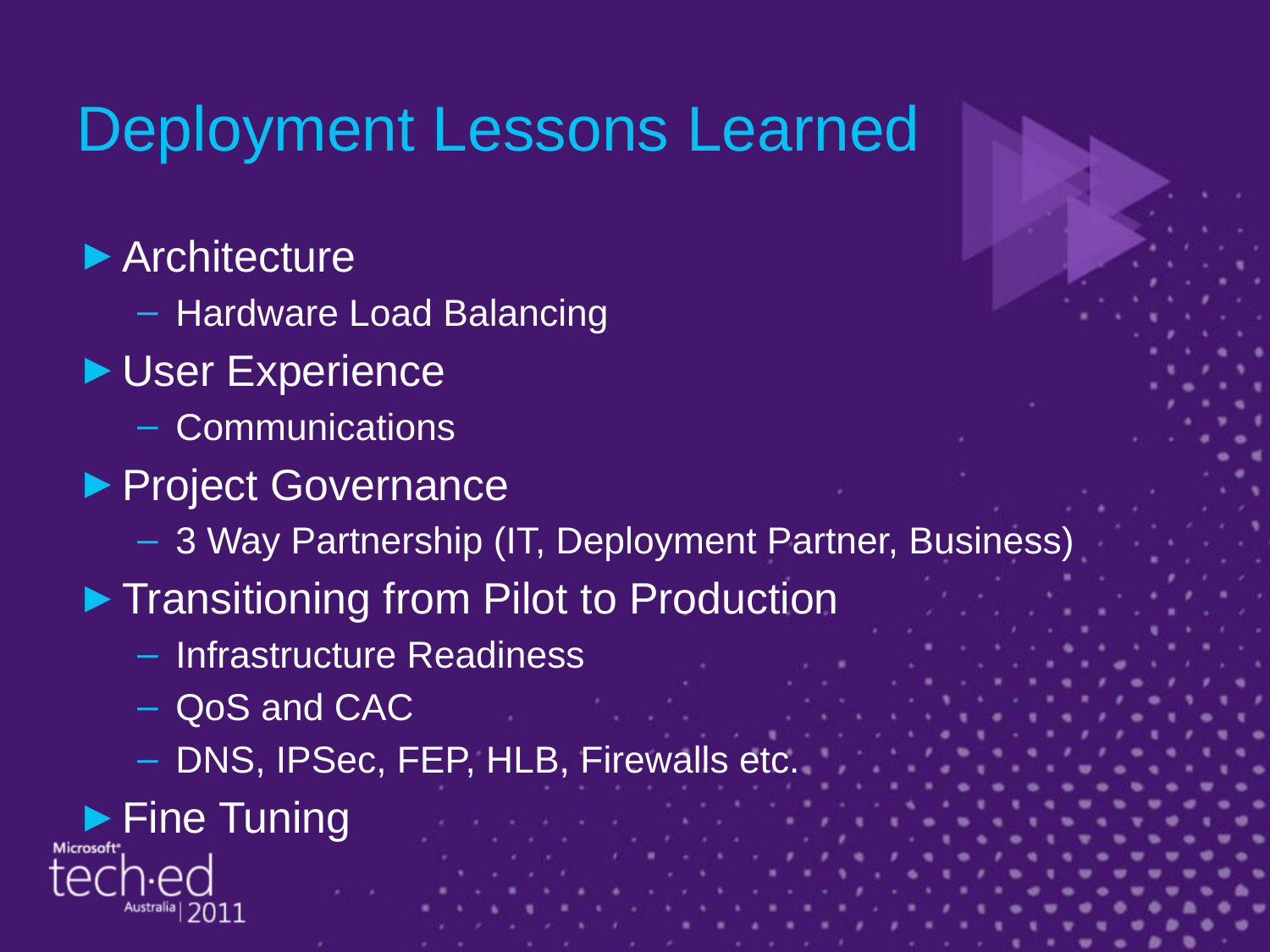

# Deployment Lessons Learned
Architecture
Hardware Load Balancing
User Experience
Communications
Project Governance
3 Way Partnership (IT, Deployment Partner, Business)
Transitioning from Pilot to Production
Infrastructure Readiness
QoS and CAC
DNS, IPSec, FEP, HLB, Firewalls etc.
Fine Tuning